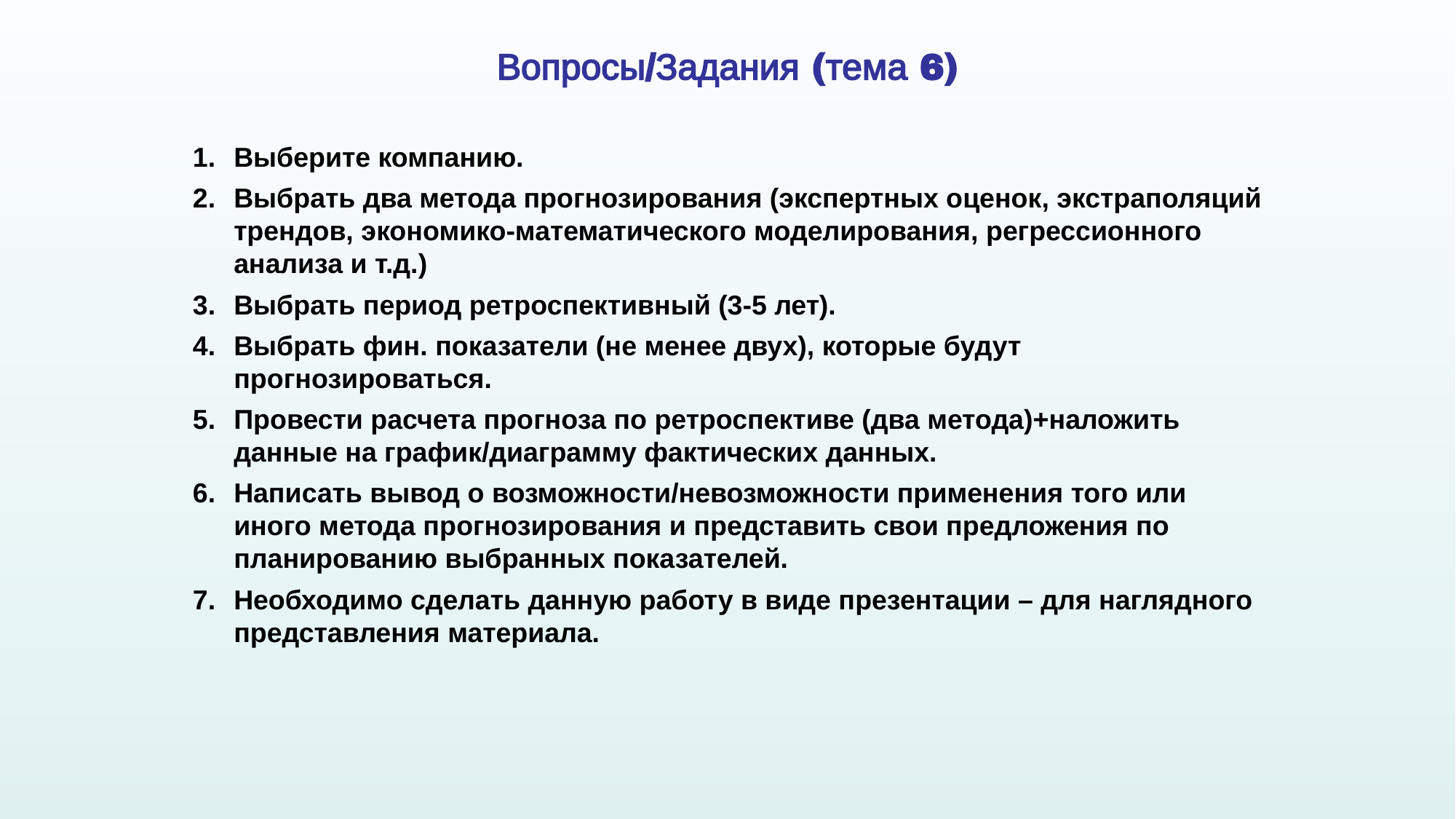

# Вопросы/Задания (тема 6)
Выберите компанию.
Выбрать два метода прогнозирования (экспертных оценок, экстраполяций трендов, экономико-математического моделирования, регрессионного анализа и т.д.)
Выбрать период ретроспективный (3-5 лет).
Выбрать фин. показатели (не менее двух), которые будут прогнозироваться.
Провести расчета прогноза по ретроспективе (два метода)+наложить данные на график/диаграмму фактических данных.
Написать вывод о возможности/невозможности применения того или иного метода прогнозирования и представить свои предложения по планированию выбранных показателей.
Необходимо сделать данную работу в виде презентации – для наглядного представления материала.